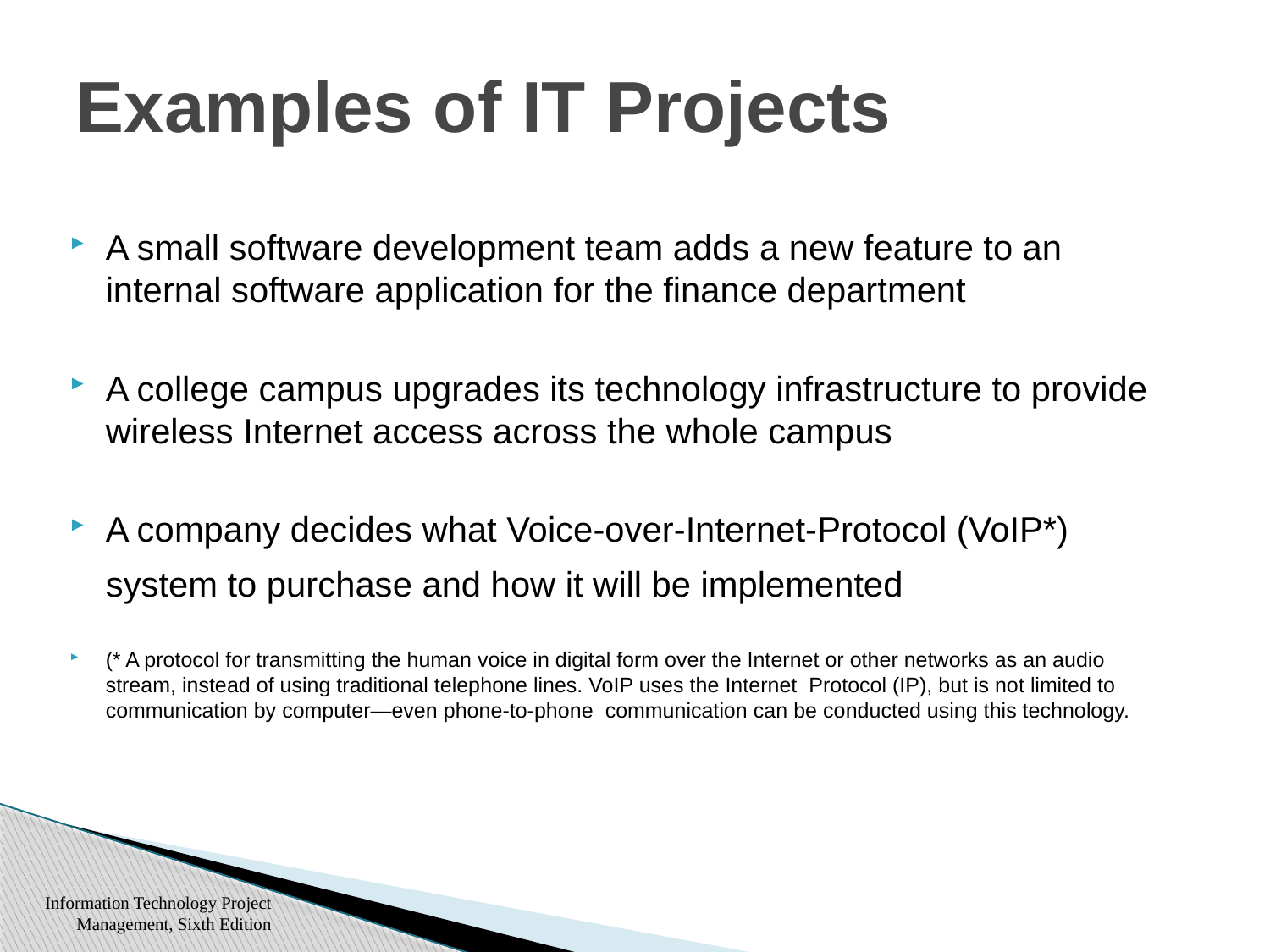

# Examples of IT Projects

A small software development team adds a new feature to an internal software application for the finance department

A college campus upgrades its technology infrastructure to provide wireless Internet access across the whole campus

A company decides what Voice-over-Internet-Protocol (VoIP*) system to purchase and how it will be implemented

(* A protocol for transmitting the human voice in digital form over the Internet or other networks as an audio stream, instead of using traditional telephone lines. VoIP uses the Internet  Protocol (IP), but is not limited to communication by computer—even phone-to-phone  communication can be conducted using this technology.

Information Technology Project Management, Sixth Edition